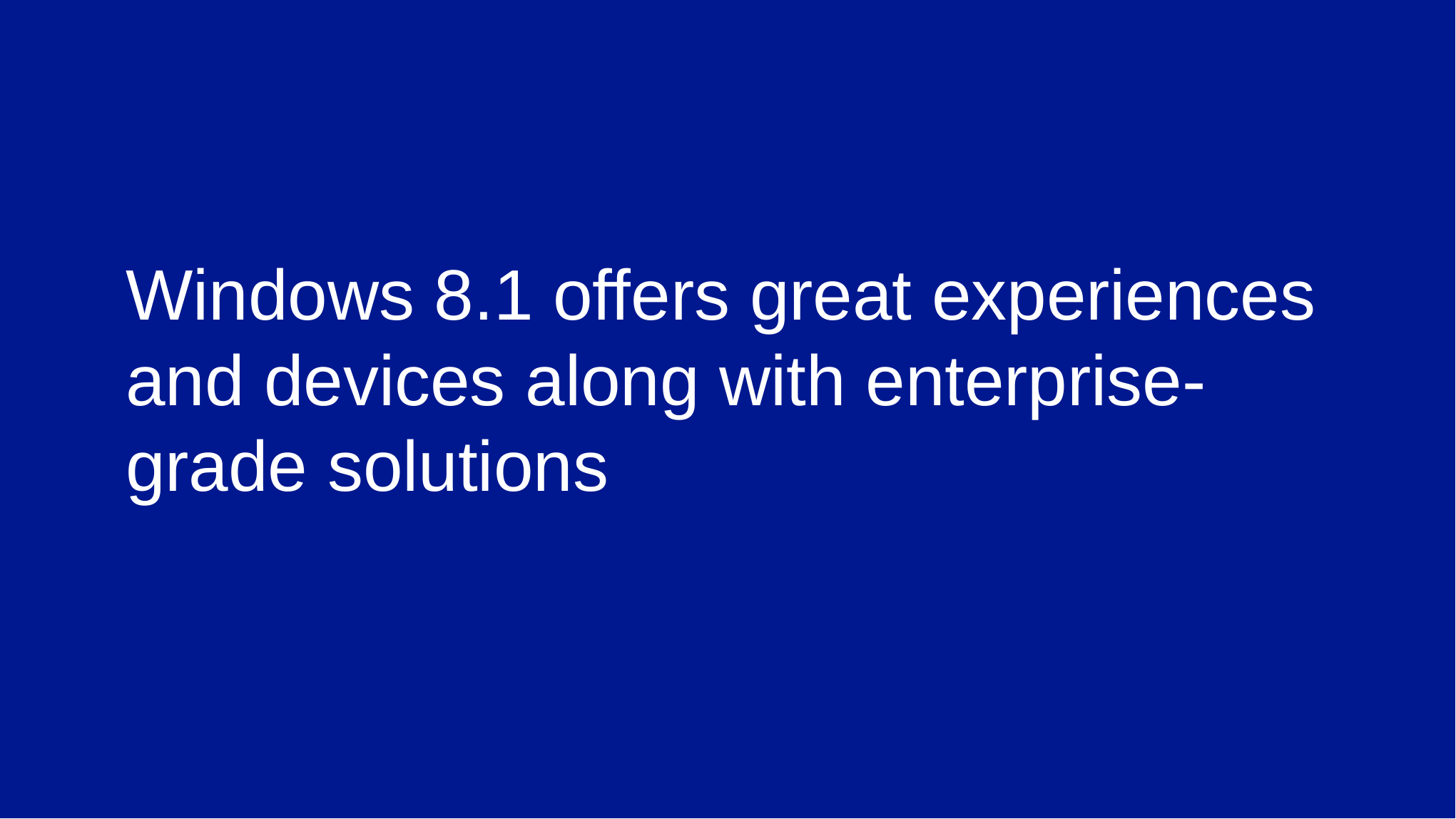

# Windows 8.1 offers great experiences and devices along with enterprise-grade solutions